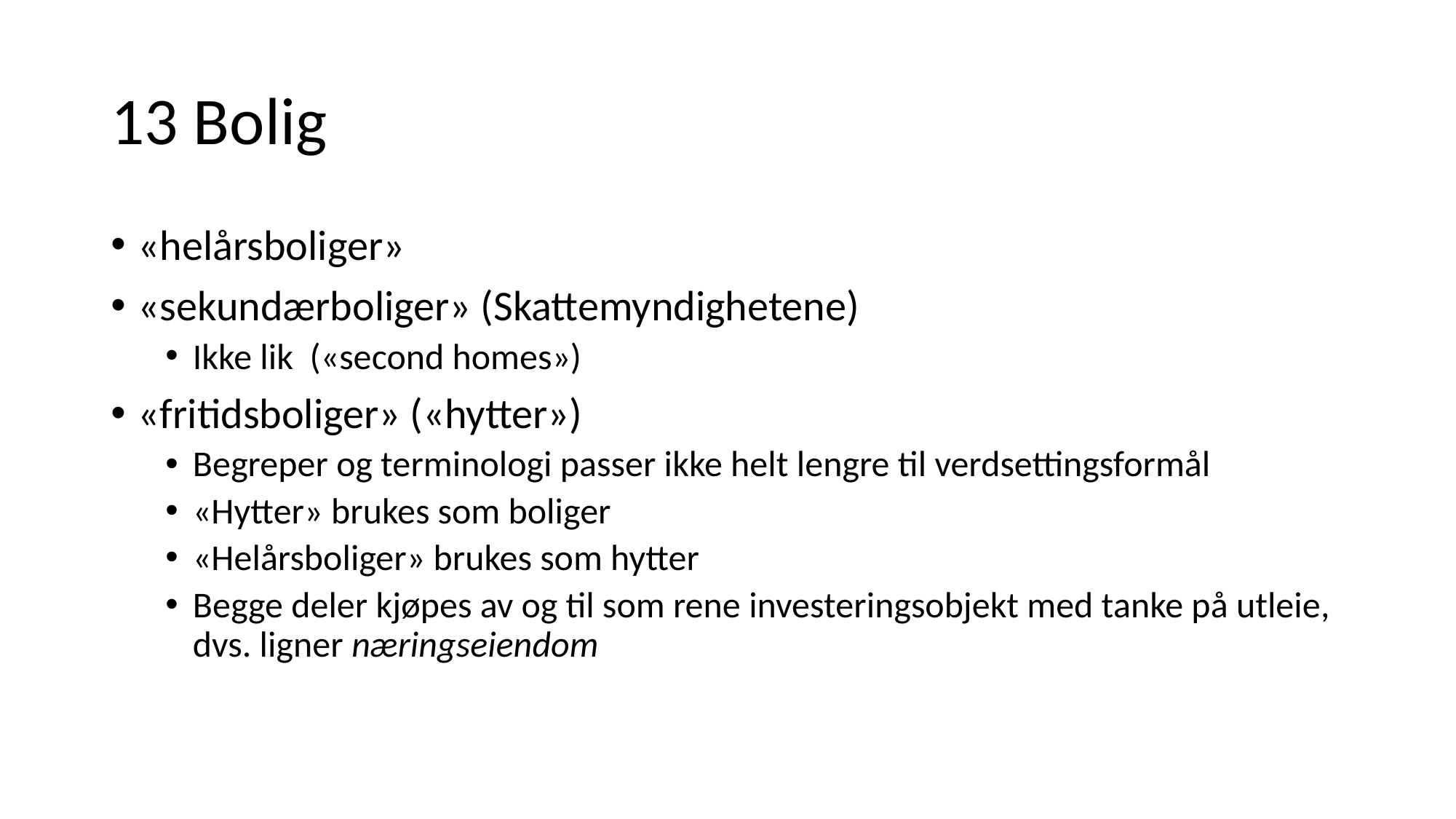

# 13 Bolig
«helårsboliger»
«sekundærboliger» (Skattemyndighetene)
Ikke lik  («second homes»)
«fritidsboliger» («hytter»)
Begreper og terminologi passer ikke helt lengre til verdsettingsformål
«Hytter» brukes som boliger
«Helårsboliger» brukes som hytter
Begge deler kjøpes av og til som rene investeringsobjekt med tanke på utleie, dvs. ligner næringseiendom